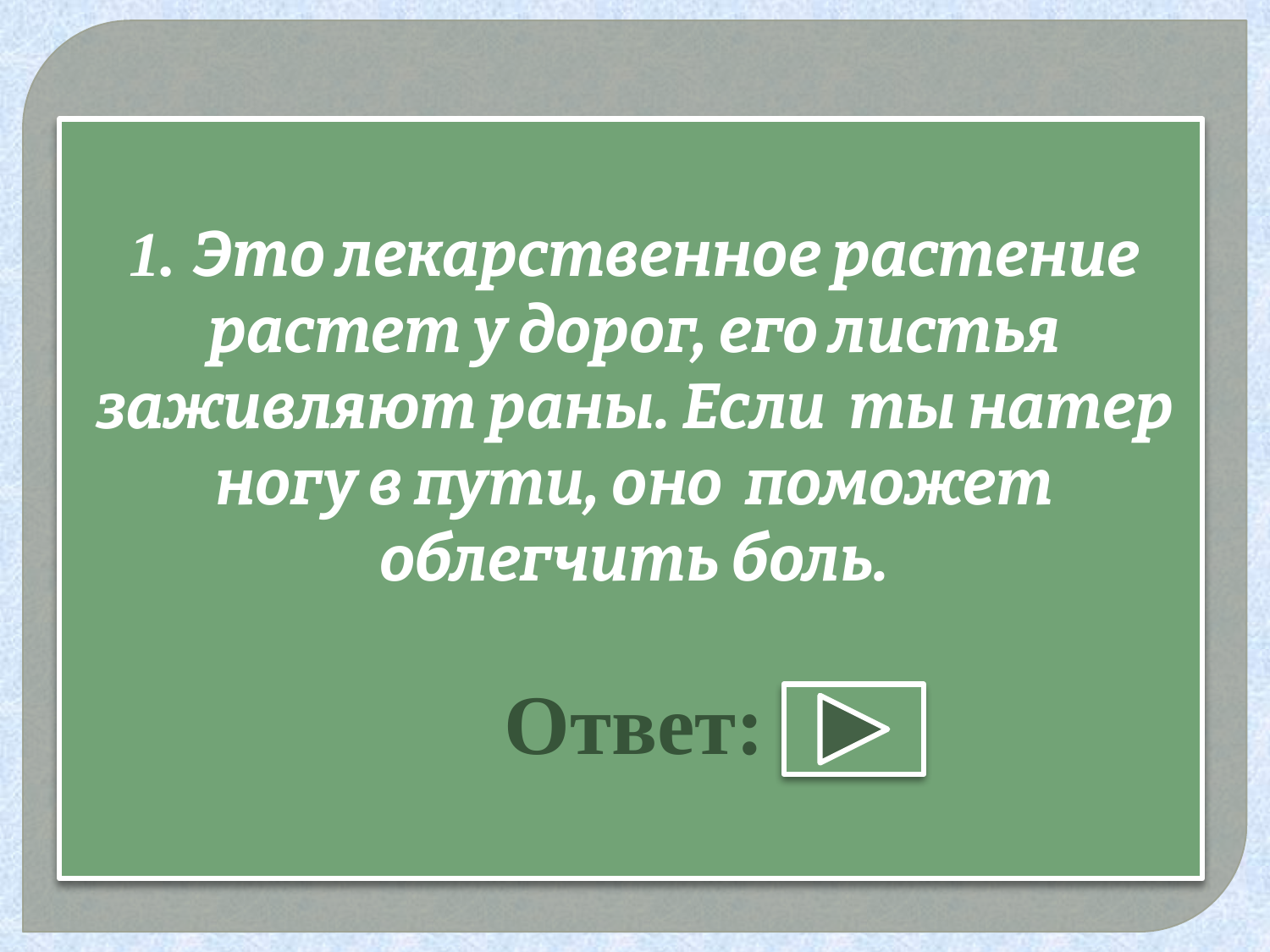

# 1. Это лекарственное растение растет у дорог, его листья заживляют раны. Если  ты натер ногу в пути, оно  поможет облегчить боль. Ответ: